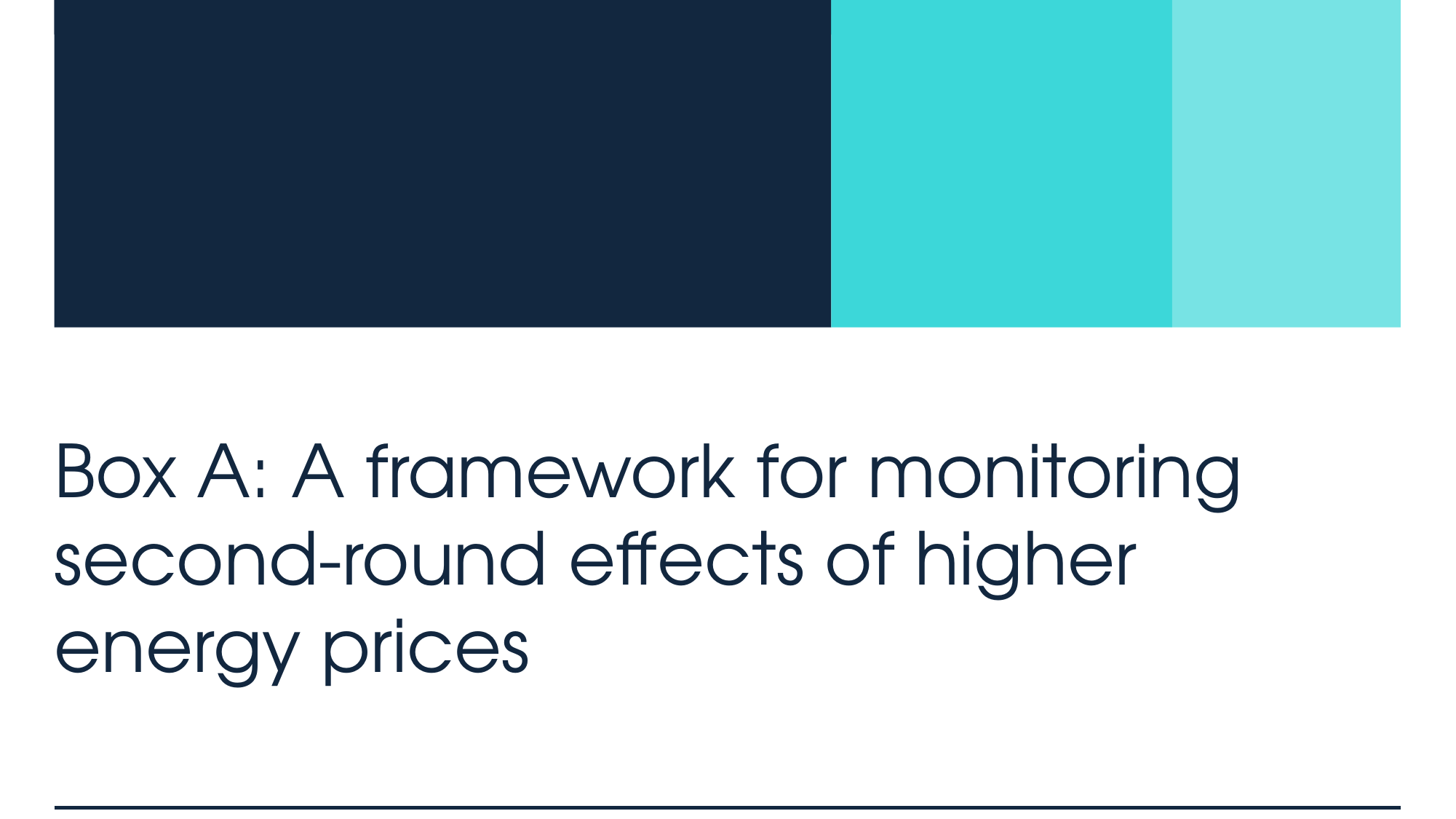

Box A: A framework for monitoring second-round effects of higher energy prices